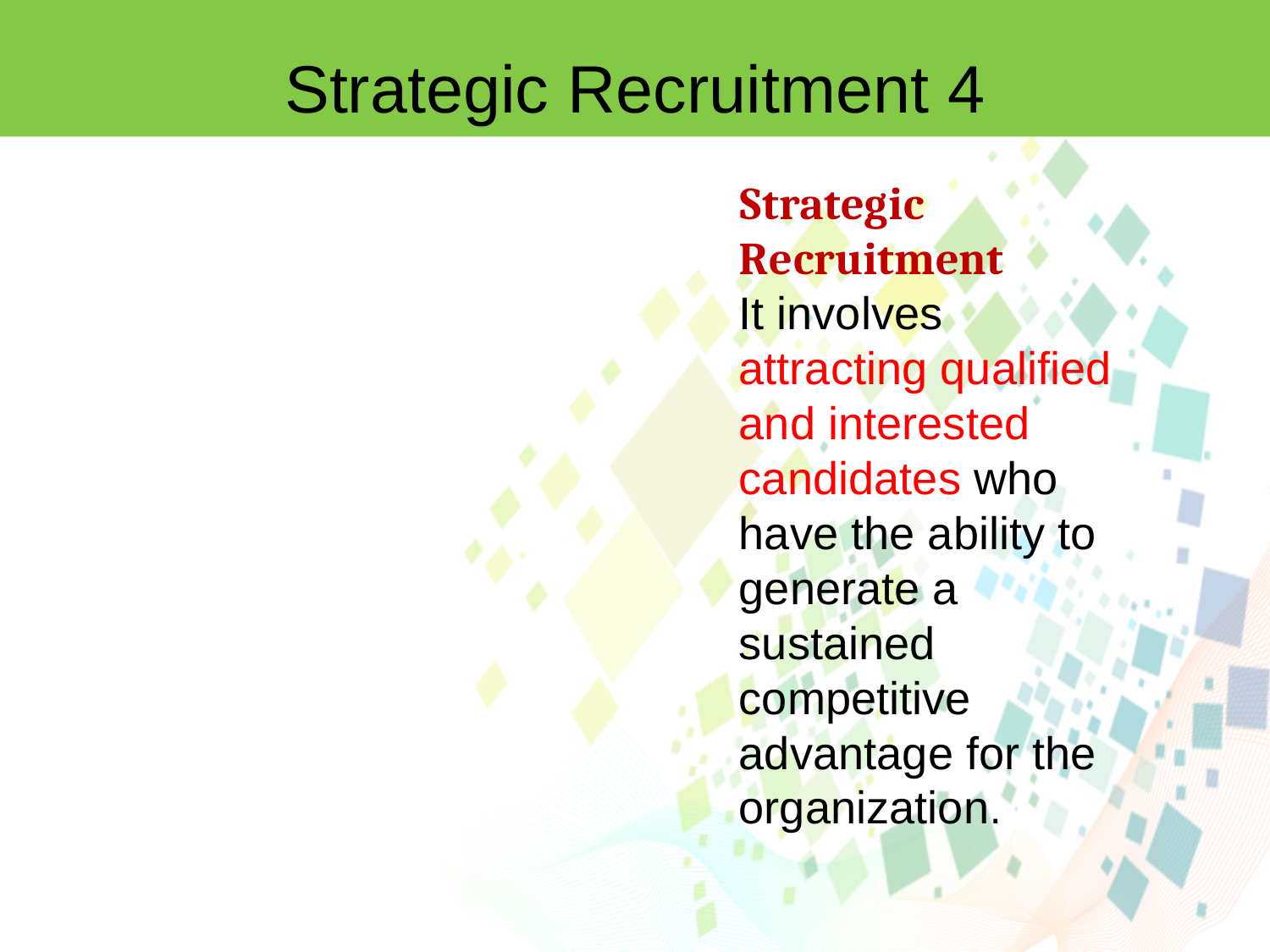

Strategic Recruitment 4
Strategic Recruitment
It involves attracting qualified and interested candidates who have the ability to generate a sustained competitive advantage for the organization.